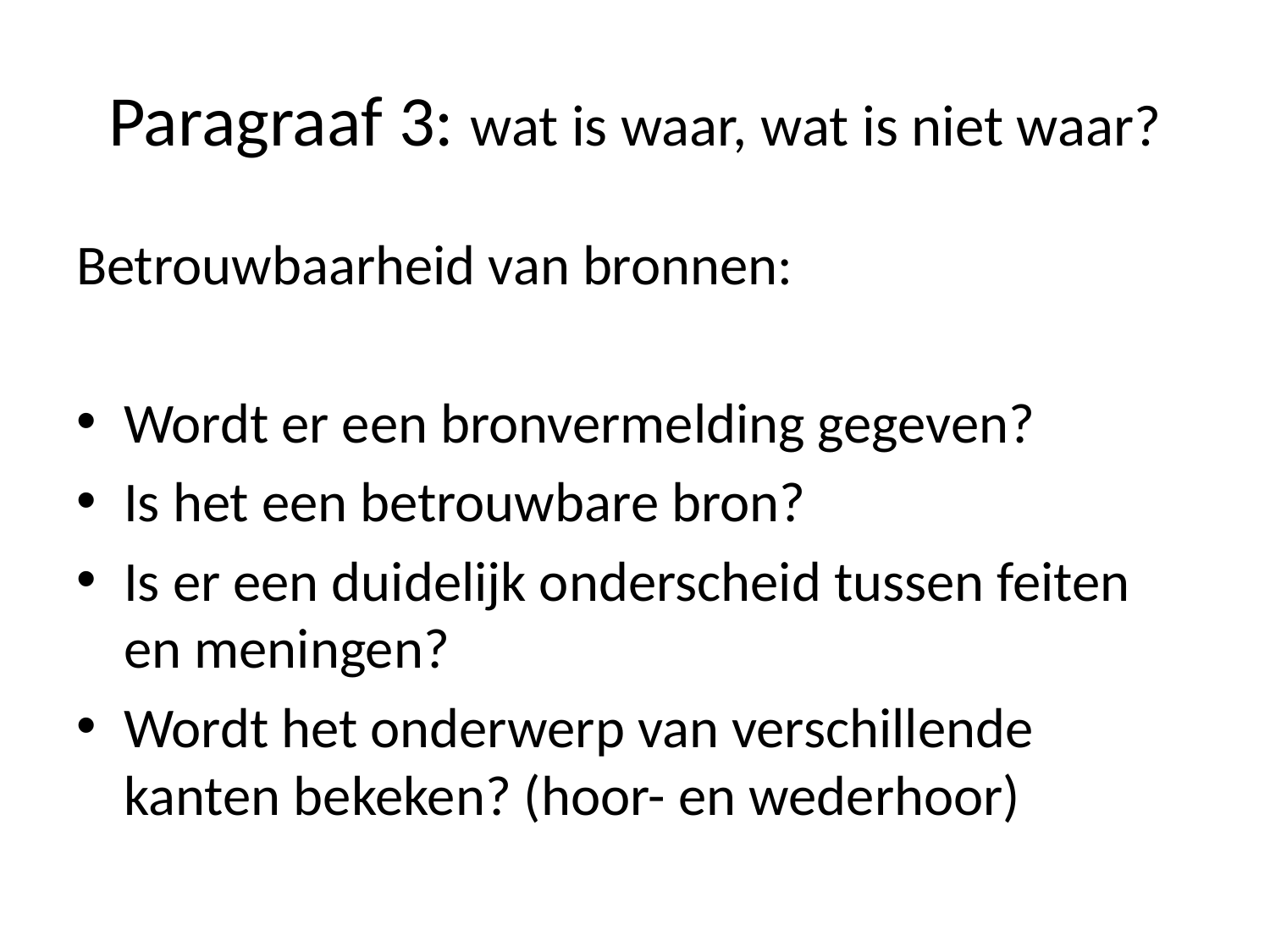

# Paragraaf 3: wat is waar, wat is niet waar?
Betrouwbaarheid van bronnen:

Wordt er een bronvermelding gegeven?
Is het een betrouwbare bron?
Is er een duidelijk onderscheid tussen feiten en meningen?
Wordt het onderwerp van verschillende kanten bekeken? (hoor- en wederhoor)